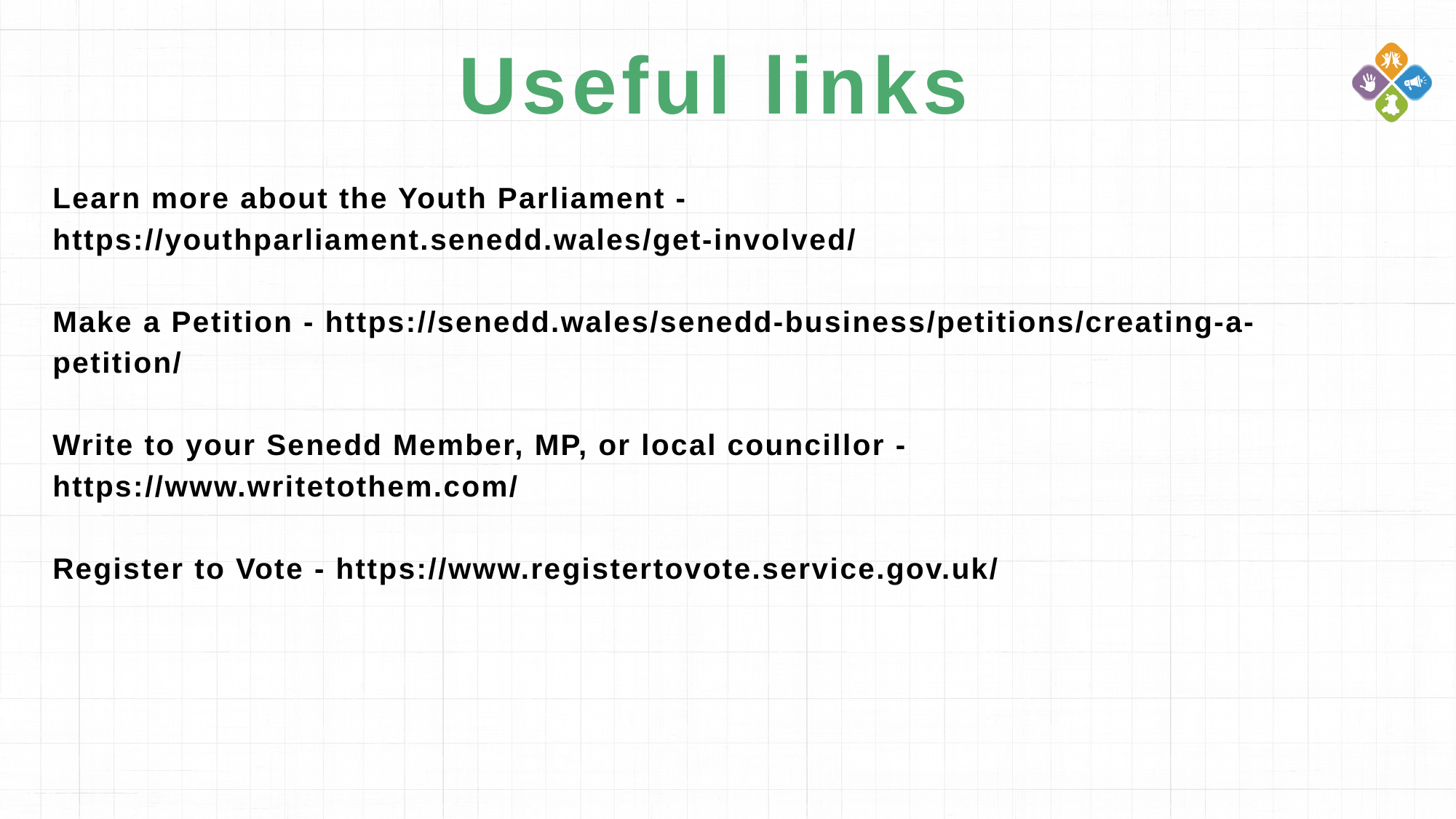

Useful links

Learn more about the Youth Parliament - https://youthparliament.senedd.wales/get-involved/

Make a Petition - https://senedd.wales/senedd-business/petitions/creating-a-petition/

Write to your Senedd Member, MP, or local councillor - https://www.writetothem.com/

Register to Vote - https://www.registertovote.service.gov.uk/